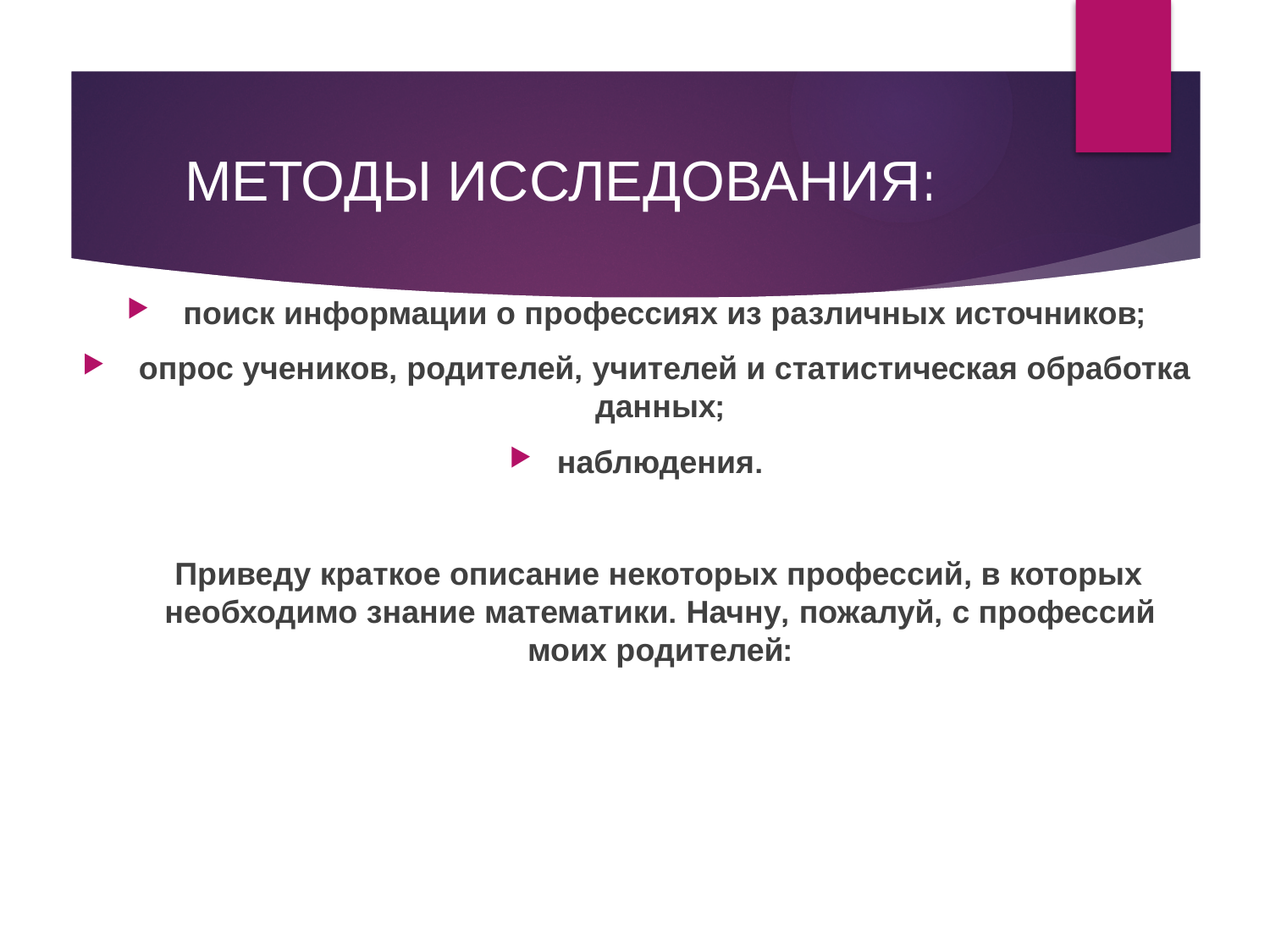

# МЕТОДЫ ИССЛЕДОВАНИЯ:
 поиск информации о профессиях из различных источников;
 опрос учеников, родителей, учителей и статистическая обработка данных;
наблюдения.

     Приведу краткое описание некоторых профессий, в которых необходимо знание математики. Начну, пожалуй, с профессий моих родителей: